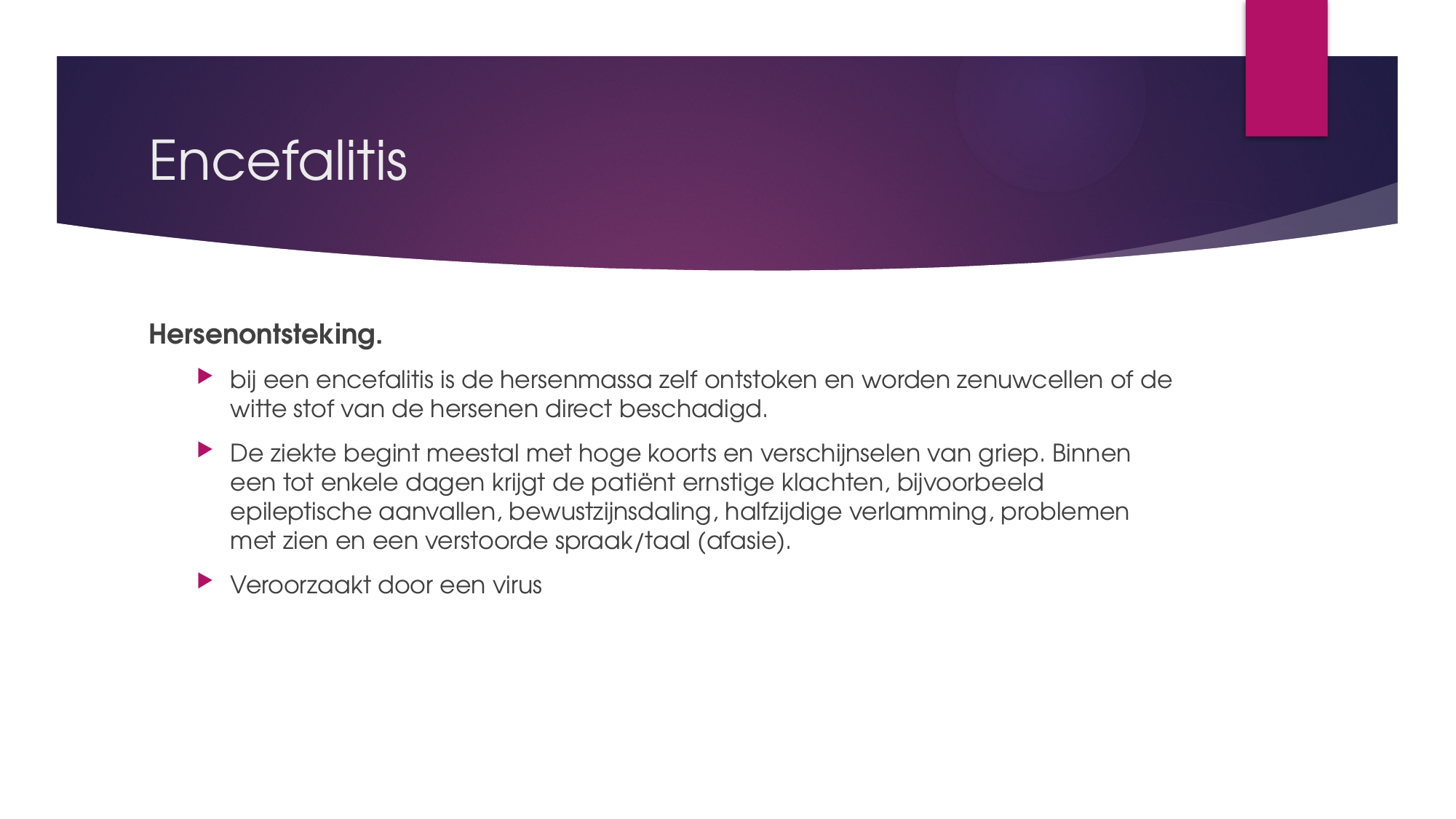

# Encefalitis
Hersenontsteking.
bij een encefalitis is de hersenmassa zelf ontstoken en worden zenuwcellen of de witte stof van de hersenen direct beschadigd.
De ziekte begint meestal met hoge koorts en verschijnselen van griep. Binnen een tot enkele dagen krijgt de patiënt ernstige klachten, bijvoorbeeld epileptische aanvallen, bewustzijnsdaling, halfzijdige verlamming, problemen met zien en een verstoorde spraak/taal (afasie).
Veroorzaakt door een virus